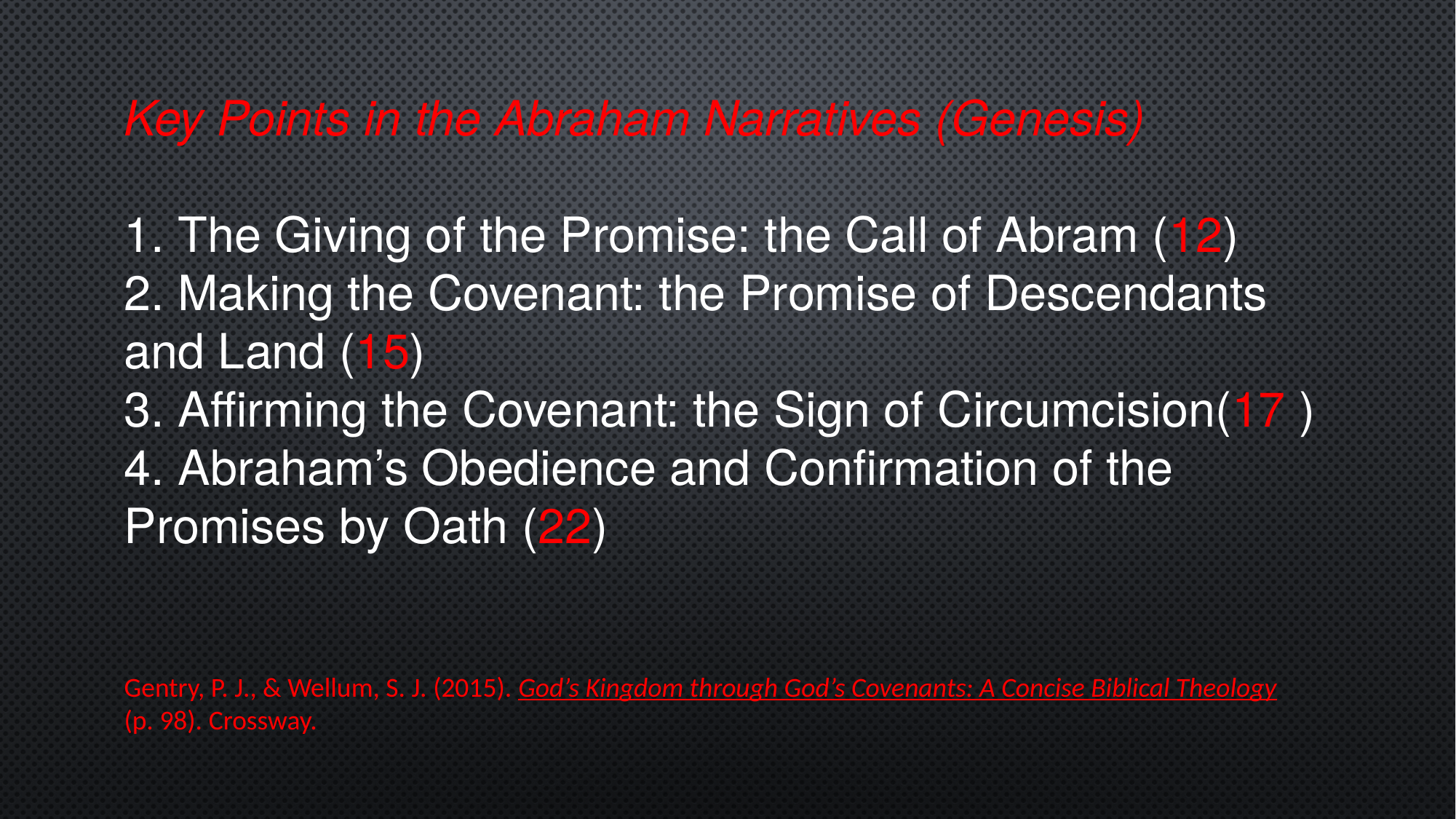

Key Points in the Abraham Narratives (Genesis)

1. The Giving of the Promise: the Call of Abram (12)
2. Making the Covenant: the Promise of Descendants   and Land (15)
3. Affirming the Covenant: the Sign of Circumcision(17 )
4. Abraham’s Obedience and Confirmation of the Promises by Oath (22)

Gentry, P. J., & Wellum, S. J. (2015). God’s Kingdom through God’s Covenants: A Concise Biblical Theology
(p. 98). Crossway.